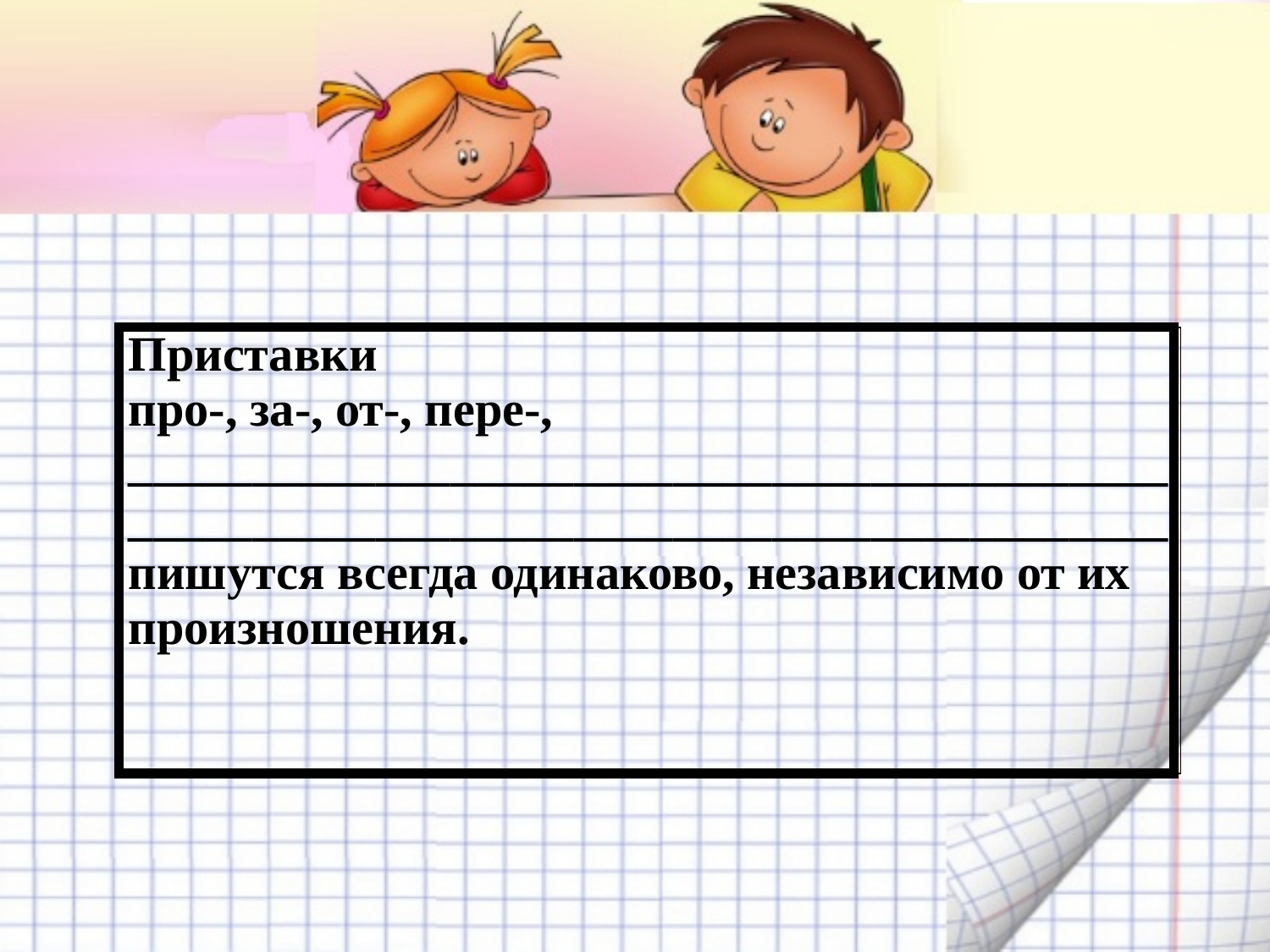

| Приставки про-, за-, от-, пере-, \_\_\_\_\_\_\_\_\_\_\_\_\_\_\_\_\_\_\_\_\_\_\_\_\_\_\_\_\_\_\_\_\_\_\_\_\_\_\_\_\_\_\_\_\_\_\_\_\_\_\_\_\_\_\_\_\_\_\_\_\_\_\_\_\_\_\_\_\_\_\_\_\_\_\_\_\_\_\_\_\_\_\_\_ пишутся всегда одинаково, независимо от их произношения. |
| --- |
|  |
| --- |